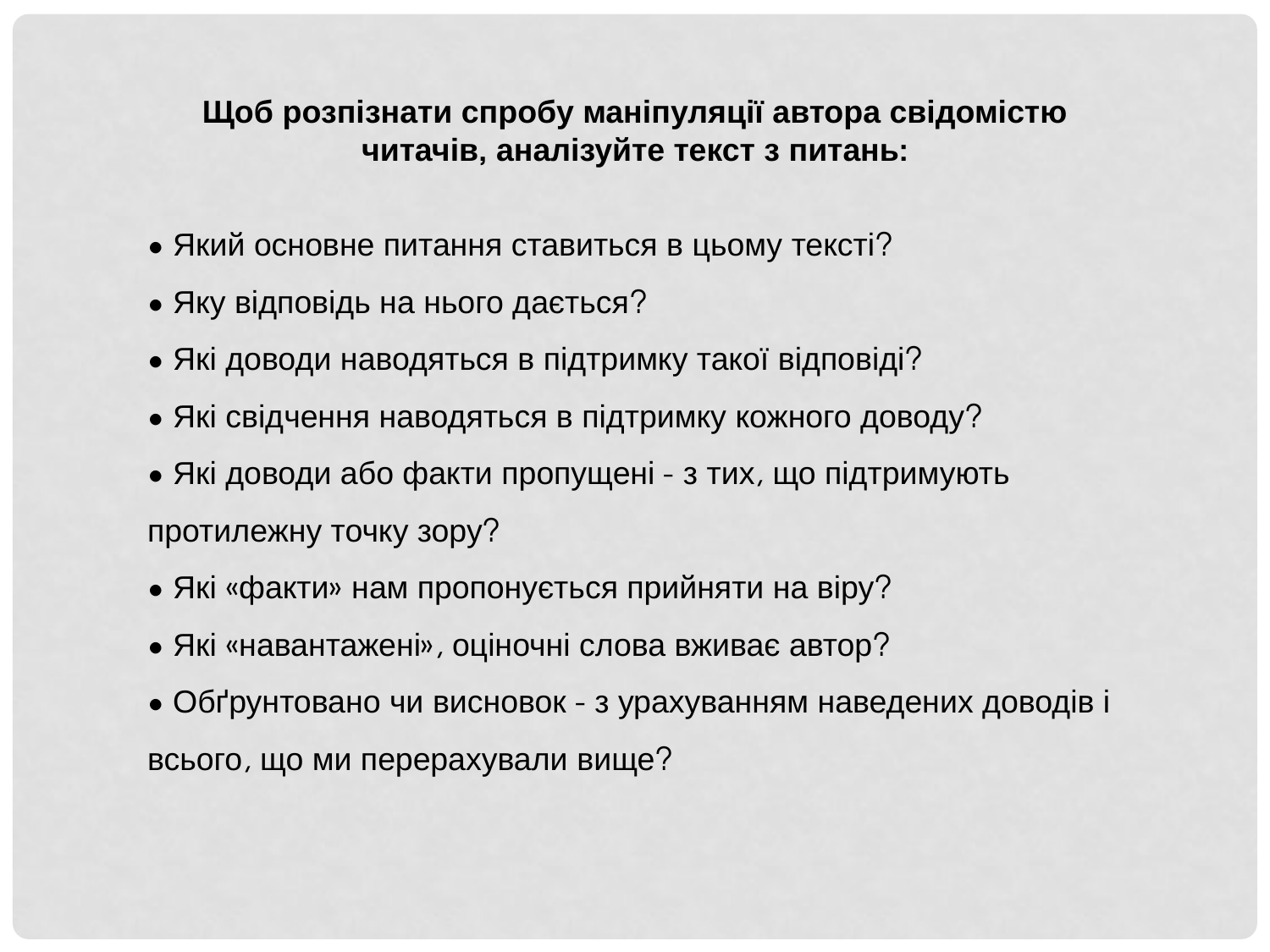

Щоб розпізнати спробу маніпуляції автора свідомістю читачів, аналізуйте текст з питань:

• Який основне питання ставиться в цьому тексті?
• Яку відповідь на нього дається?
• Які доводи наводяться в підтримку такої відповіді?
• Які свідчення наводяться в підтримку кожного доводу?
• Які доводи або факти пропущені - з тих, що підтримують протилежну точку зору?
• Які «факти» нам пропонується прийняти на віру?
• Які «навантажені», оціночні слова вживає автор?
• Обґрунтовано чи висновок - з урахуванням наведених доводів і всього, що ми перерахували вище?